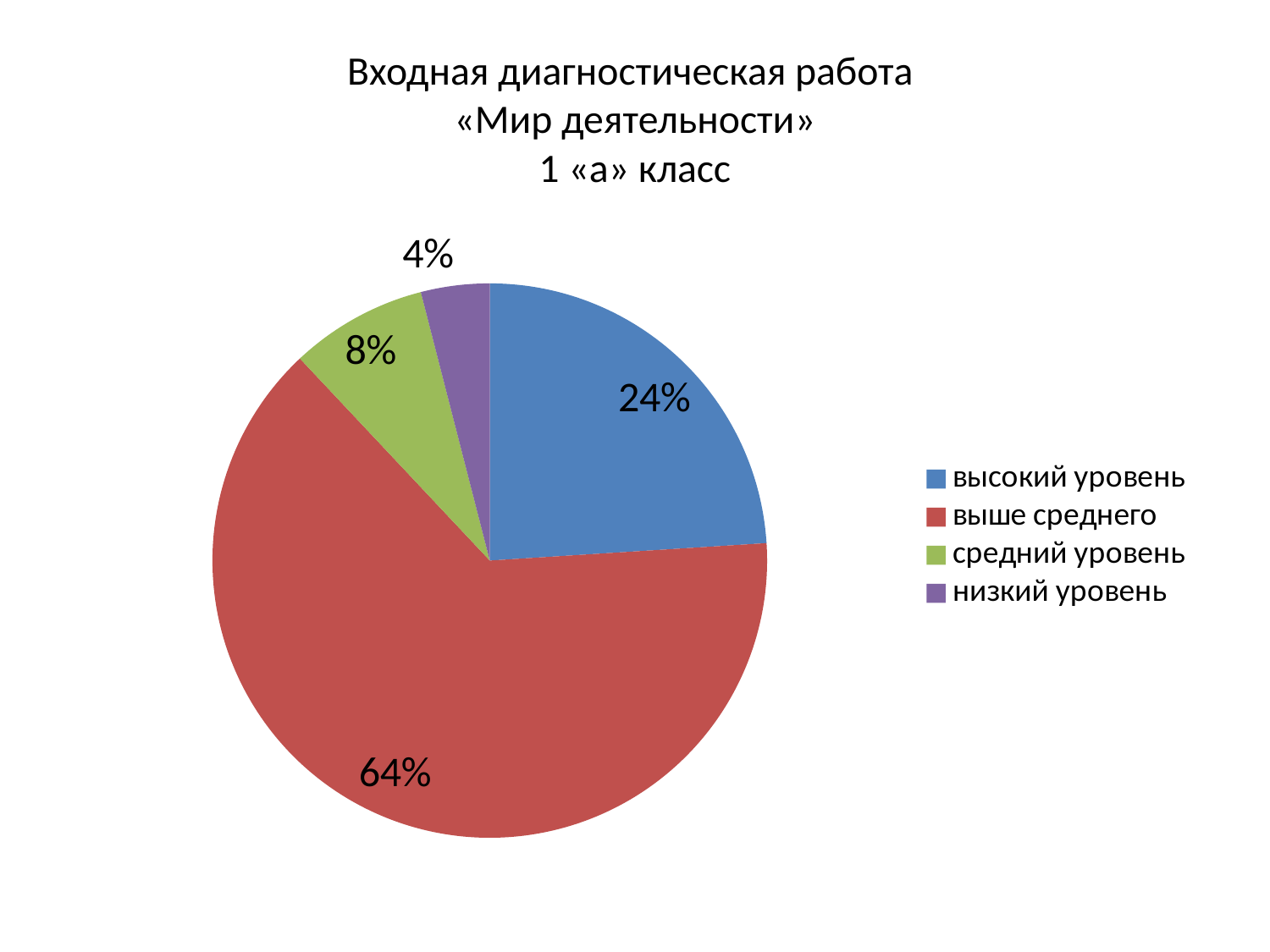

# Входная диагностическая работа «Мир деятельности» 1 «а» класс

### Chart

| Category | 1 "а" класс | % |
|---|---|---|
| высокий уровень | 6.0 | 24.0 |
| выше среднего | 16.0 | 64.0 |
| средний уровень | 2.0 | 8.0 |
| низкий уровень | 1.0 | 4.0 |